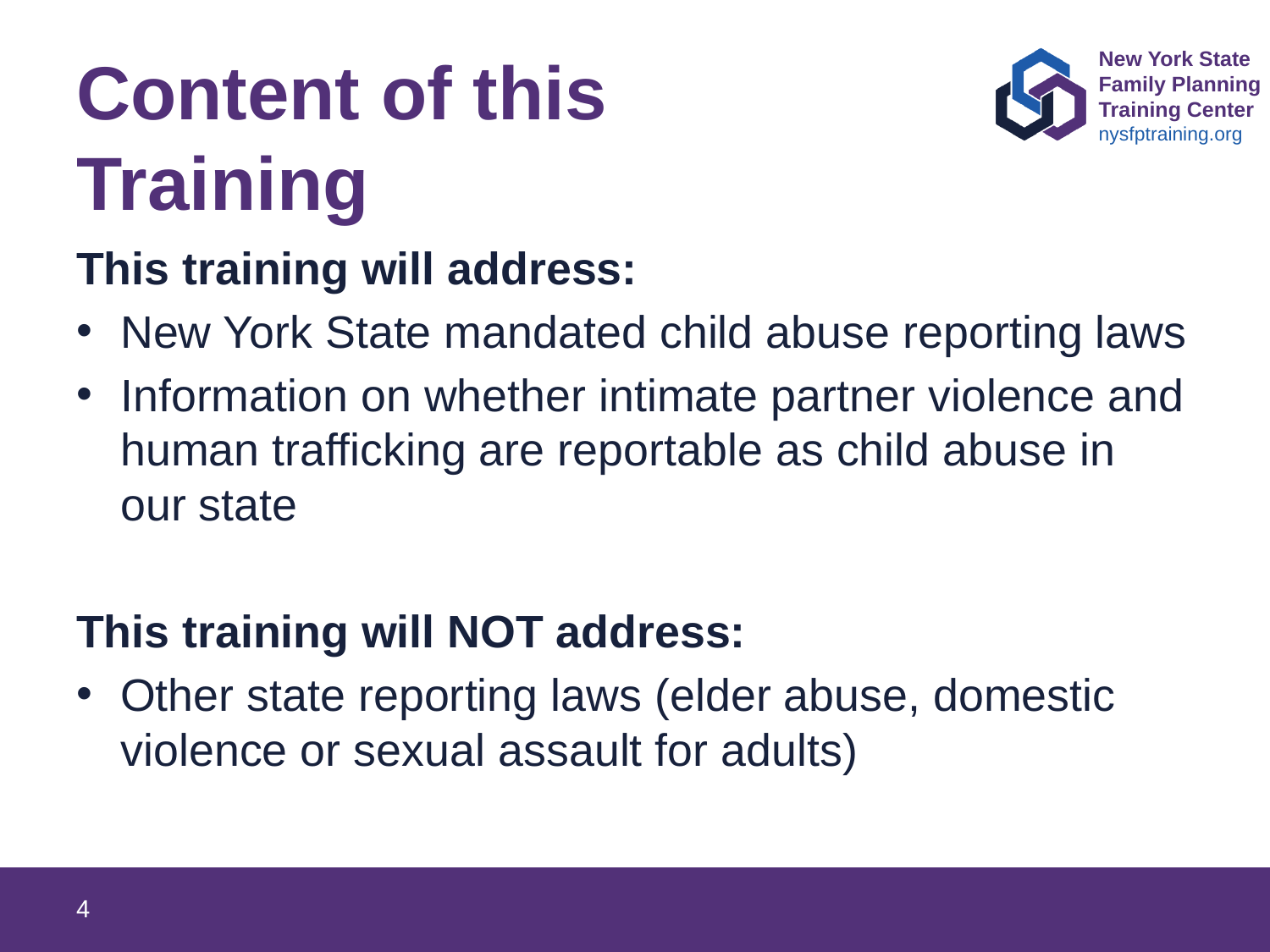

# Content of this Training
This training will address:
New York State mandated child abuse reporting laws
Information on whether intimate partner violence and human trafficking are reportable as child abuse in our state

This training will NOT address:
Other state reporting laws (elder abuse, domestic violence or sexual assault for adults)
4